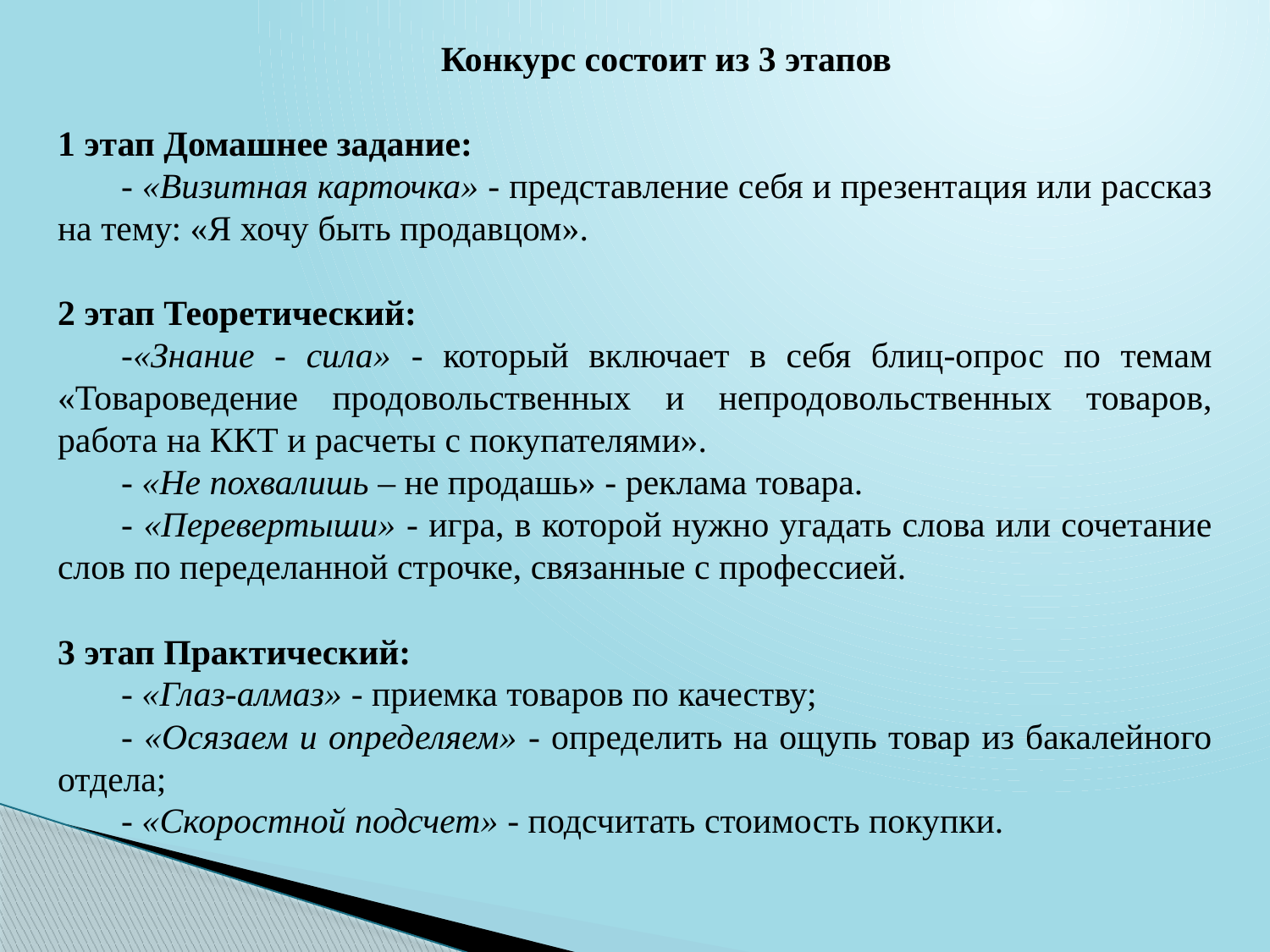

Конкурс состоит из 3 этапов

1 этап Домашнее задание:
- «Визитная карточка» - представление себя и презентация или рассказ на тему: «Я хочу быть продавцом».

2 этап Теоретический:
-«Знание - сила» - который включает в себя блиц-опрос по темам «Товароведение продовольственных и непродовольственных товаров, работа на ККТ и расчеты с покупателями».
- «Не похвалишь – не продашь» - реклама товара.
- «Перевертыши» - игра, в которой нужно угадать слова или сочетание слов по переделанной строчке, связанные с профессией.

3 этап Практический:
- «Глаз-алмаз» - приемка товаров по качеству;
- «Осязаем и определяем» - определить на ощупь товар из бакалейного отдела;
- «Скоростной подсчет» - подсчитать стоимость покупки.